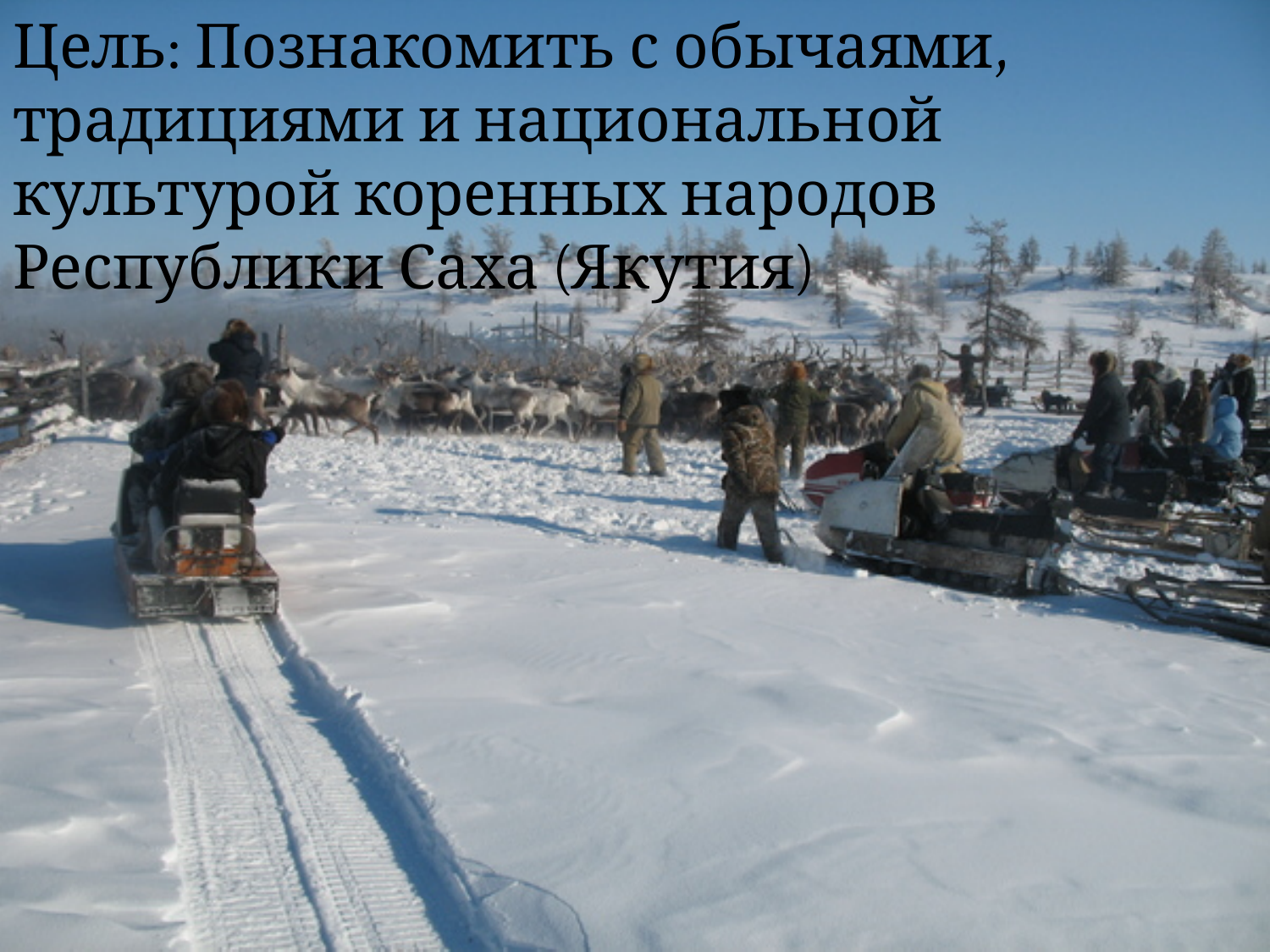

# Цель: Познакомить с обычаями, традициями и национальной культурой коренных народов Республики Саха (Якутия)